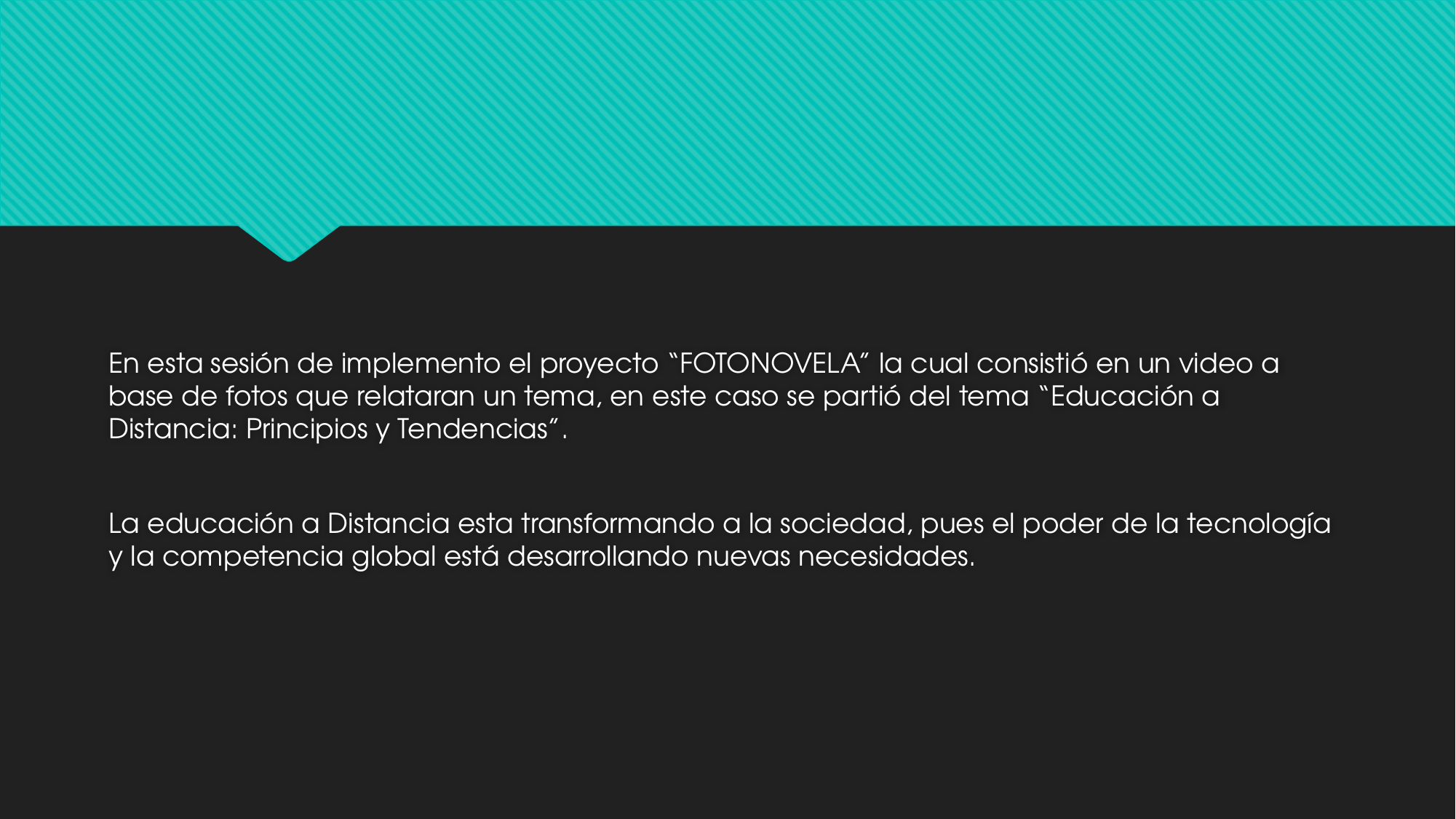

#
En esta sesión de implemento el proyecto “FOTONOVELA” la cual consistió en un video a base de fotos que relataran un tema, en este caso se partió del tema “Educación a Distancia: Principios y Tendencias”.

La educación a Distancia esta transformando a la sociedad, pues el poder de la tecnología y la competencia global está desarrollando nuevas necesidades.